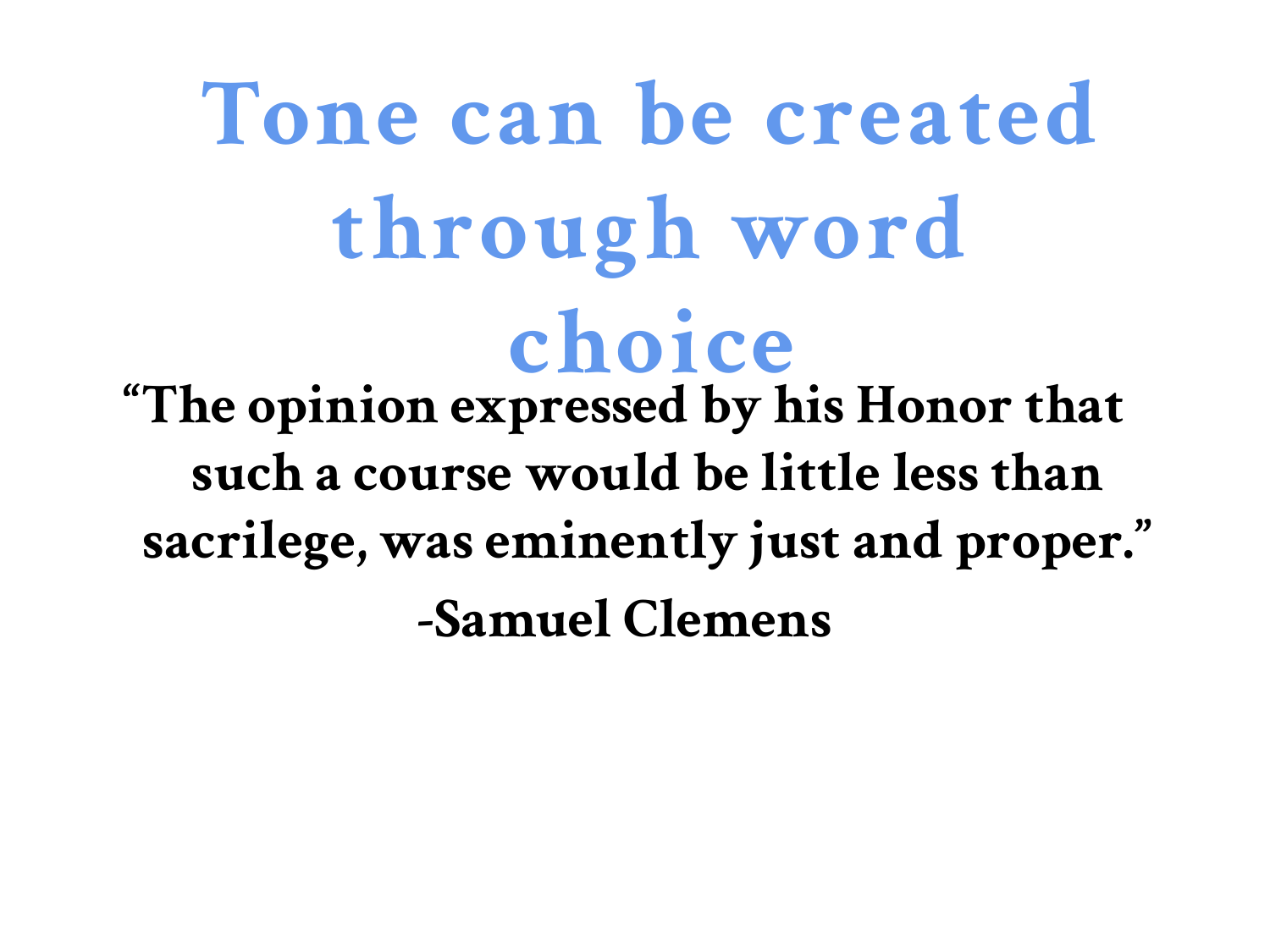

Tone can be created through word choice
“The opinion expressed by his Honor that such a course would be little less than sacrilege, was eminently just and proper.”
-Samuel Clemens